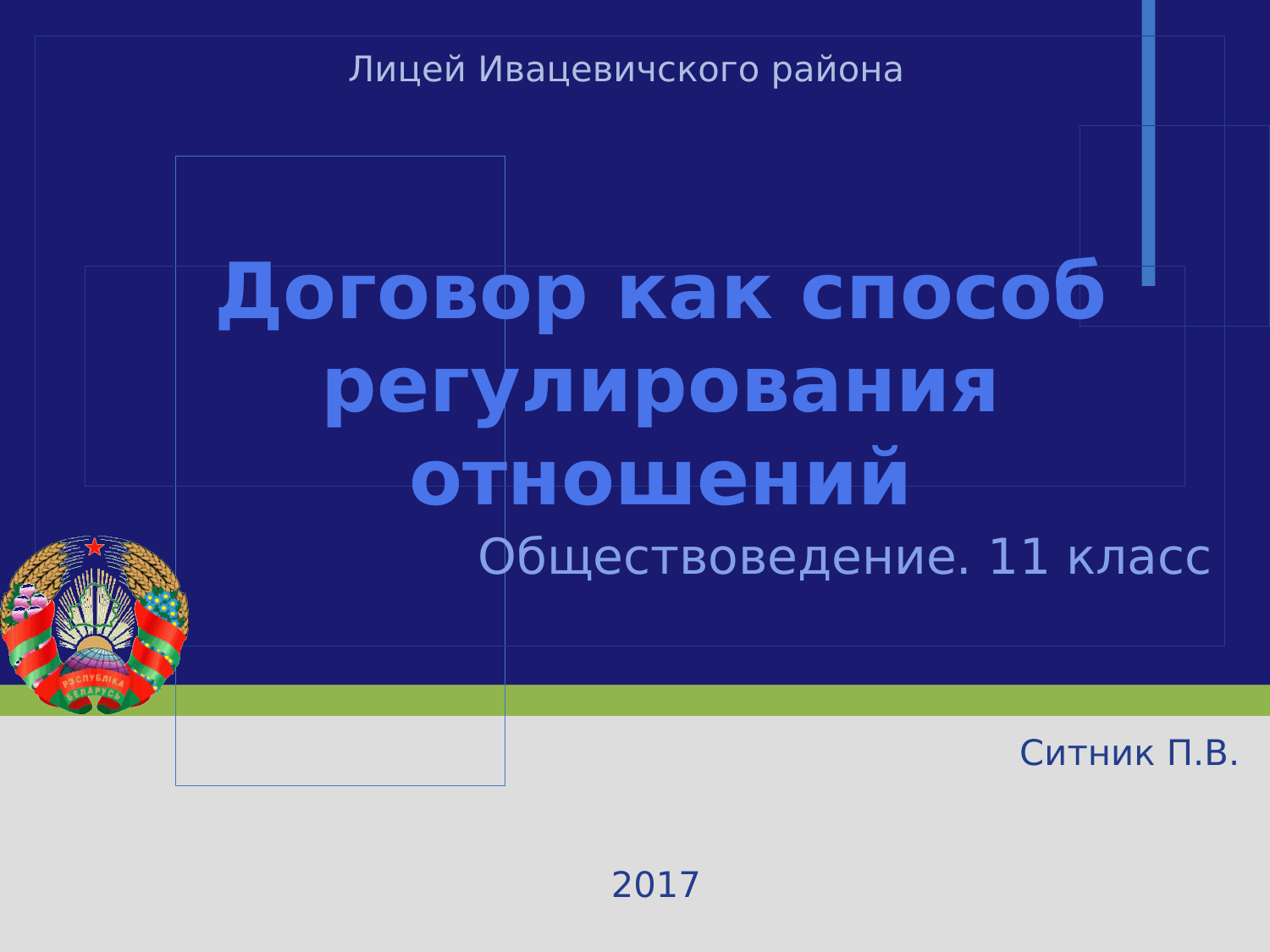

Лицей Ивацевичского района
# Договор как способ регулирования отношений
Обществоведение. 11 класс
Ситник П.В.
2017